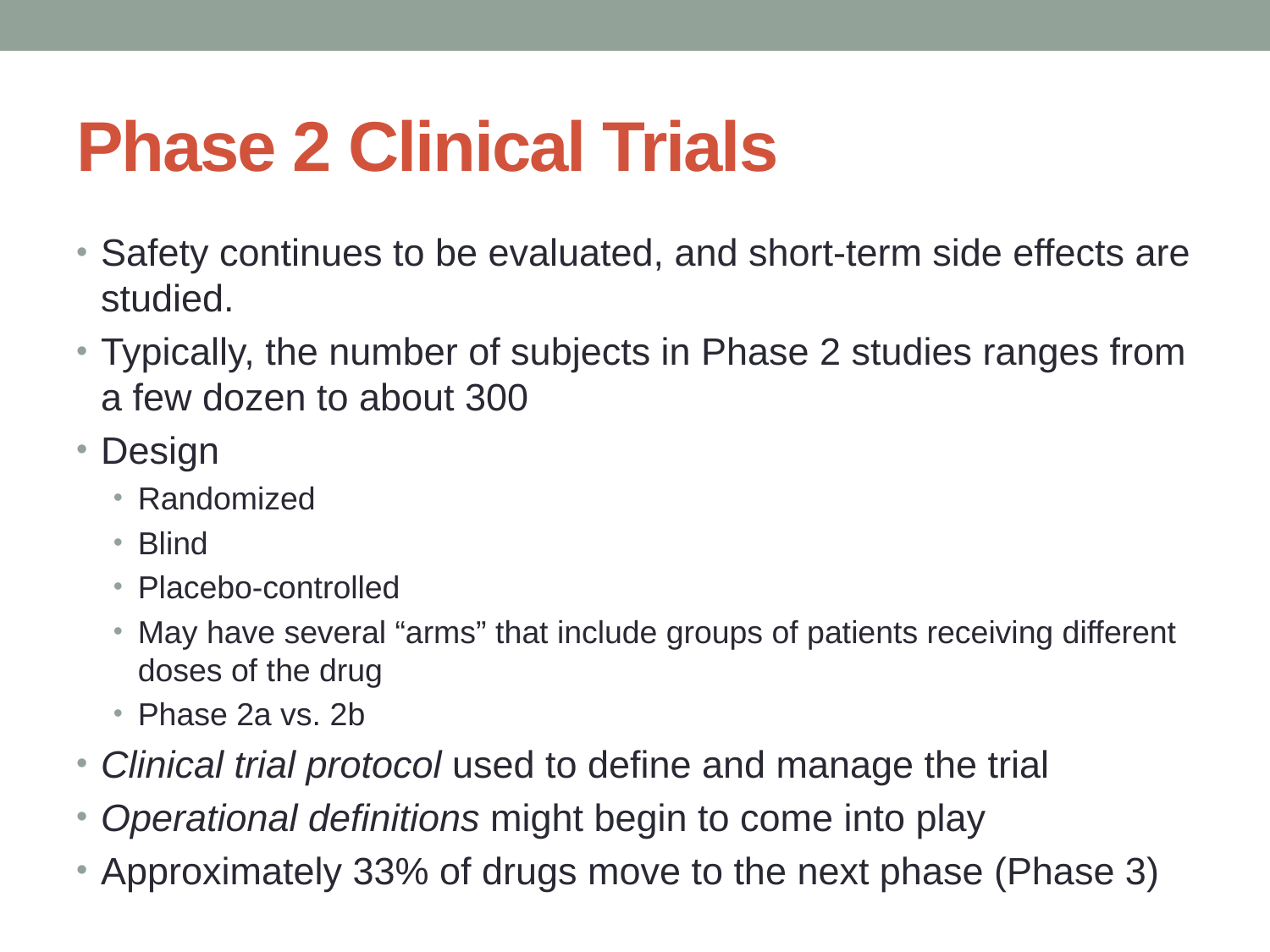

# Phase 2 Clinical Trials
Safety continues to be evaluated, and short-term side effects are studied.
Typically, the number of subjects in Phase 2 studies ranges from a few dozen to about 300
Design
Randomized
Blind
Placebo-controlled
May have several “arms” that include groups of patients receiving different doses of the drug
Phase 2a vs. 2b
Clinical trial protocol used to define and manage the trial
Operational definitions might begin to come into play
Approximately 33% of drugs move to the next phase (Phase 3)